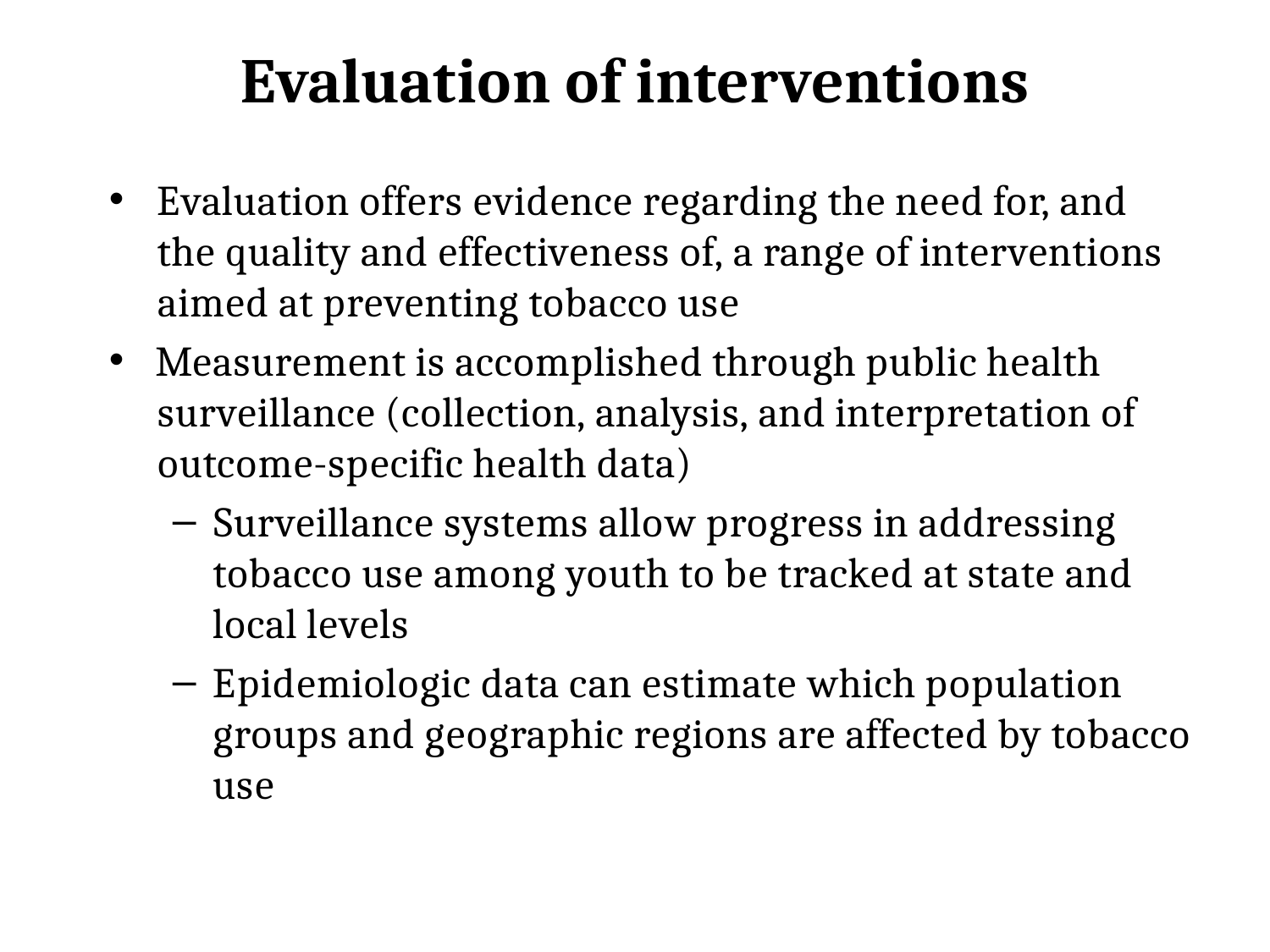

# Evaluation of interventions
Evaluation offers evidence regarding the need for, and the quality and effectiveness of, a range of interventions aimed at preventing tobacco use
Measurement is accomplished through public health surveillance (collection, analysis, and interpretation of outcome-specific health data)
Surveillance systems allow progress in addressing tobacco use among youth to be tracked at state and local levels
Epidemiologic data can estimate which population groups and geographic regions are affected by tobacco use